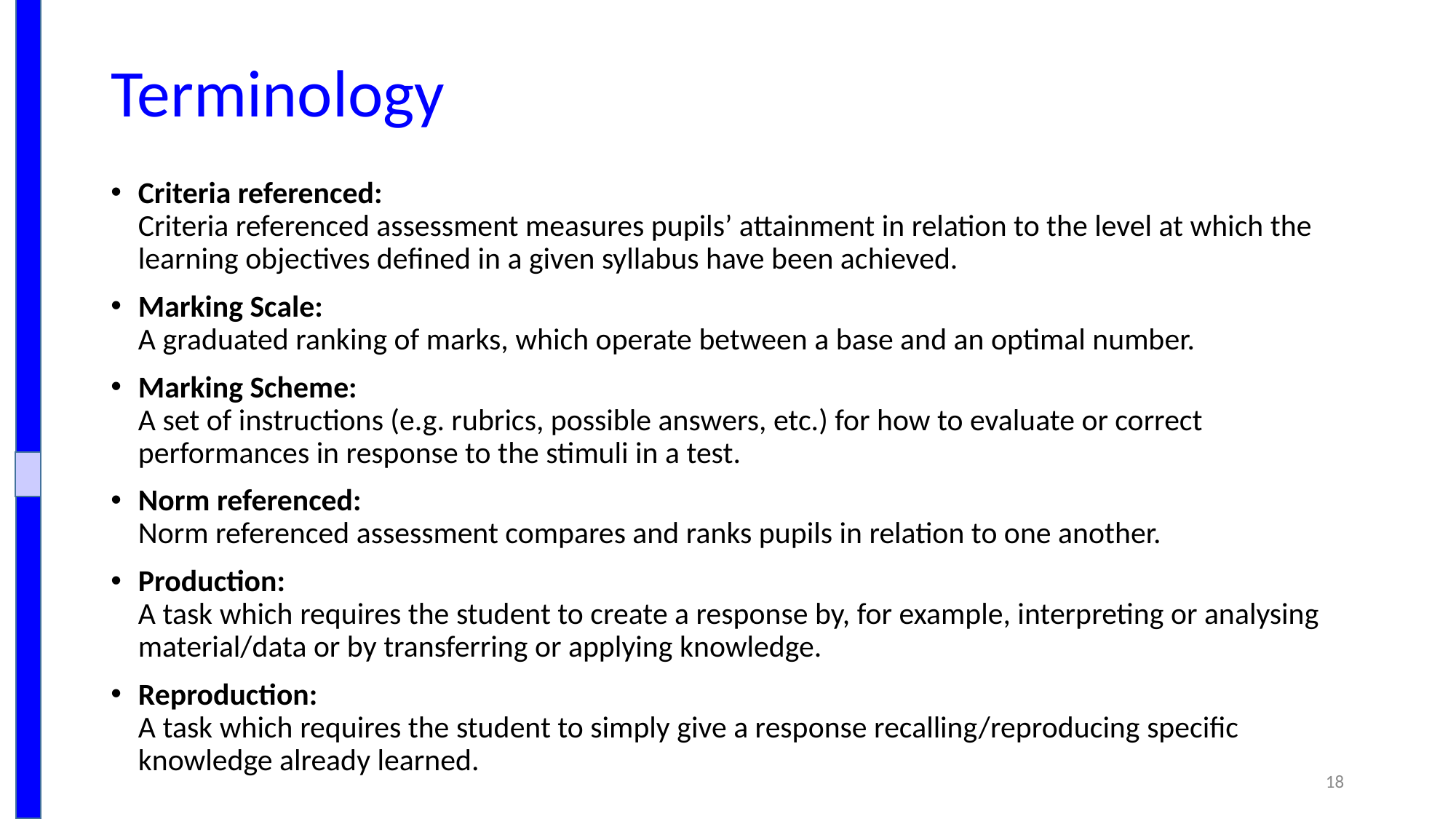

# Terminology
Criteria referenced:
Criteria referenced assessment measures pupils’ attainment in relation to the level at which the learning objectives defined in a given syllabus have been achieved.
Marking Scale:
A graduated ranking of marks, which operate between a base and an optimal number.
Marking Scheme:
A set of instructions (e.g. rubrics, possible answers, etc.) for how to evaluate or correct performances in response to the stimuli in a test.
Norm referenced:
Norm referenced assessment compares and ranks pupils in relation to one another.
Production:
A task which requires the student to create a response by, for example, interpreting or analysing material/data or by transferring or applying knowledge.
Reproduction:
A task which requires the student to simply give a response recalling/reproducing specific knowledge already learned.

18